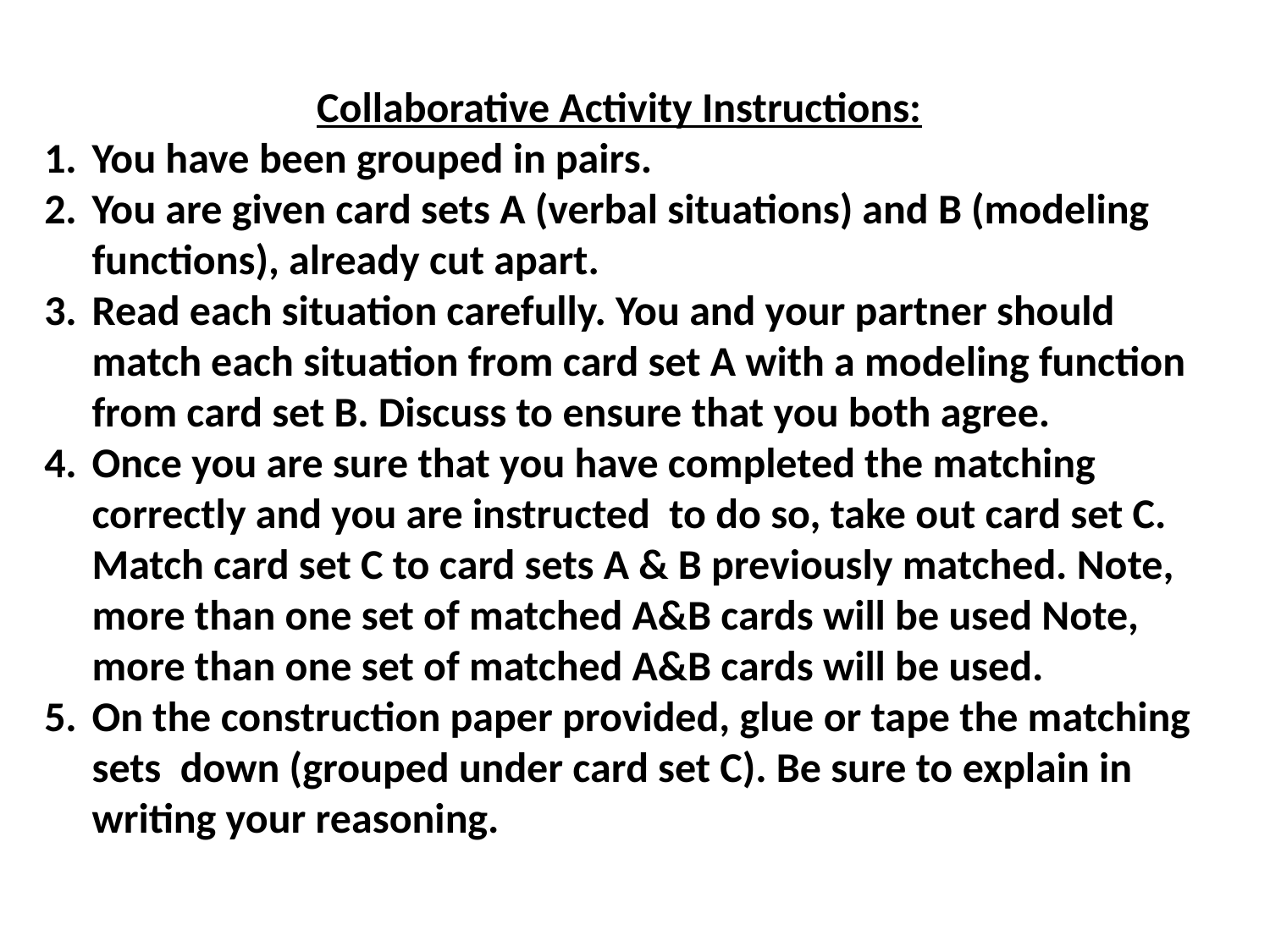

Collaborative Activity Instructions:
You have been grouped in pairs.
You are given card sets A (verbal situations) and B (modeling functions), already cut apart.
Read each situation carefully. You and your partner should match each situation from card set A with a modeling function from card set B. Discuss to ensure that you both agree.
Once you are sure that you have completed the matching correctly and you are instructed  to do so, take out card set C. Match card set C to card sets A & B previously matched. Note, more than one set of matched A&B cards will be used Note, more than one set of matched A&B cards will be used.
On the construction paper provided, glue or tape the matching sets  down (grouped under card set C). Be sure to explain in writing your reasoning.